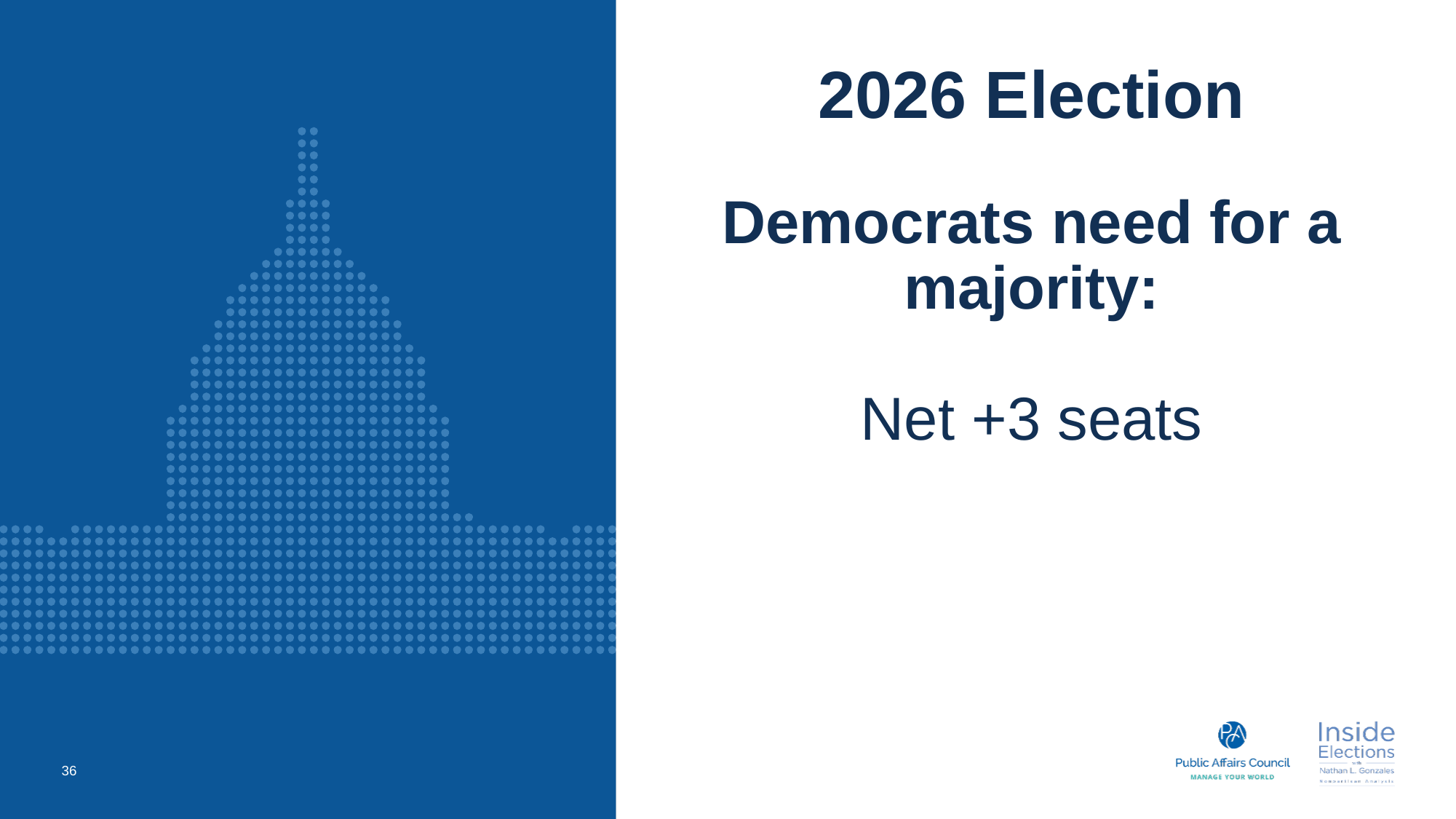

# 2026 Election

Democrats need for a majority:

Net +3 seats